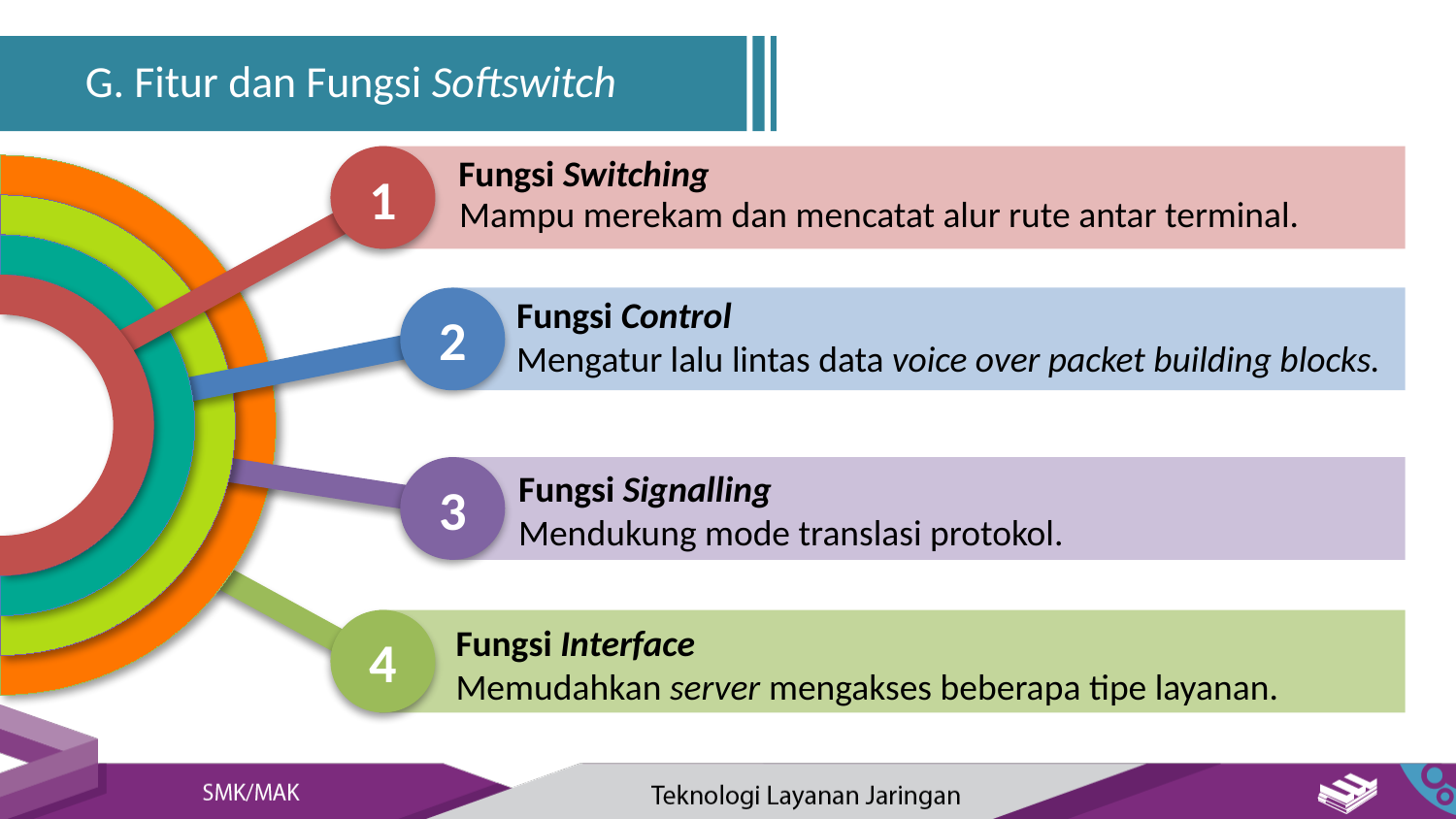

G. Fitur dan Fungsi Softswitch
Fungsi Switching
1

2
3

4

Mampu merekam dan mencatat alur rute antar terminal.
Fungsi Control
Mengatur lalu lintas data voice over packet building blocks.
Fungsi Signalling
Mendukung mode translasi protokol.
Fungsi Interface
Memudahkan server mengakses beberapa tipe layanan.